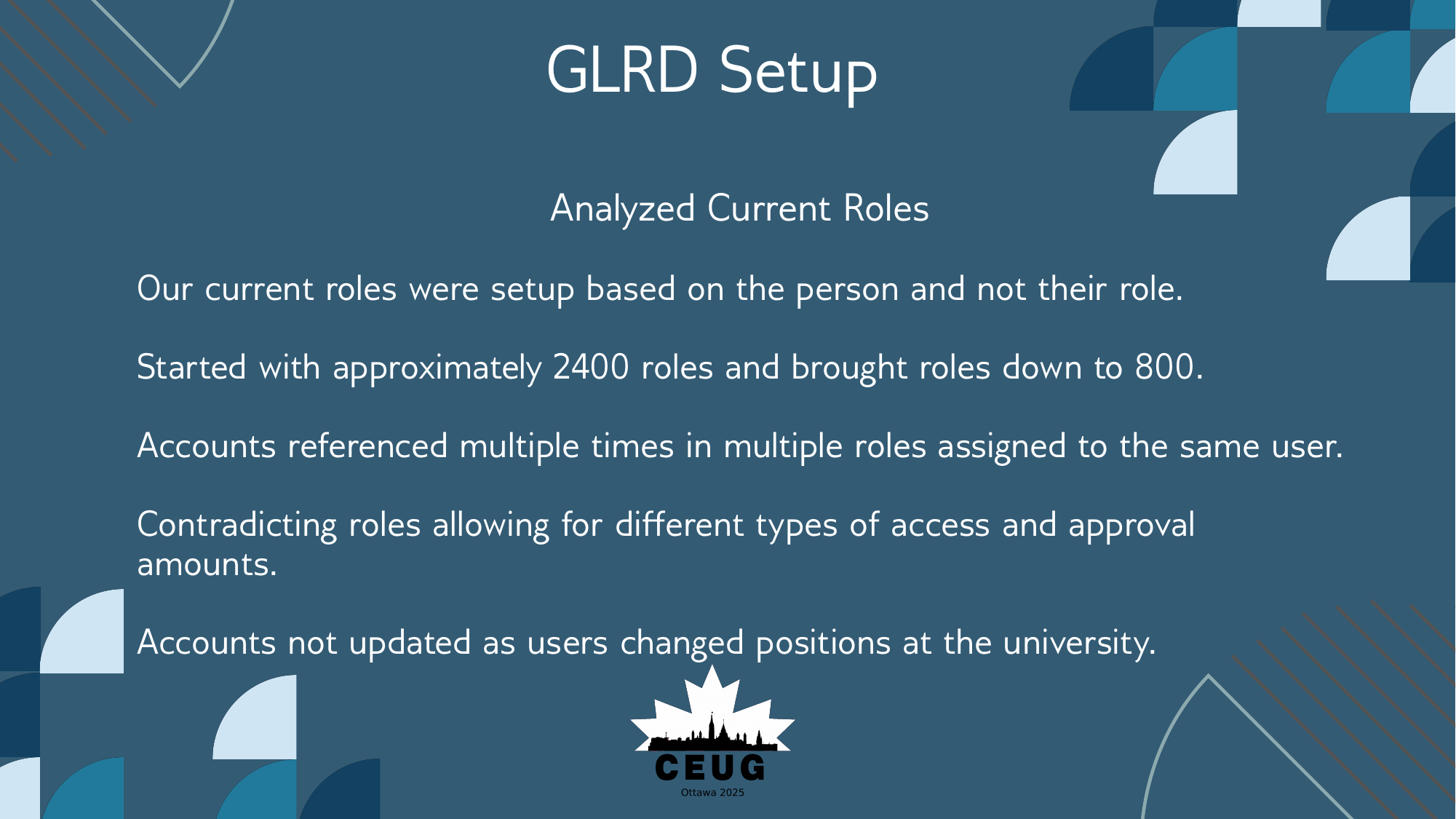

# GLRD Setup
Analyzed Current Roles

Our current roles were setup based on the person and not their role.

Started with approximately 2400 roles and brought roles down to 800.

Accounts referenced multiple times in multiple roles assigned to the same user.

Contradicting roles allowing for different types of access and approval amounts.

Accounts not updated as users changed positions at the university.